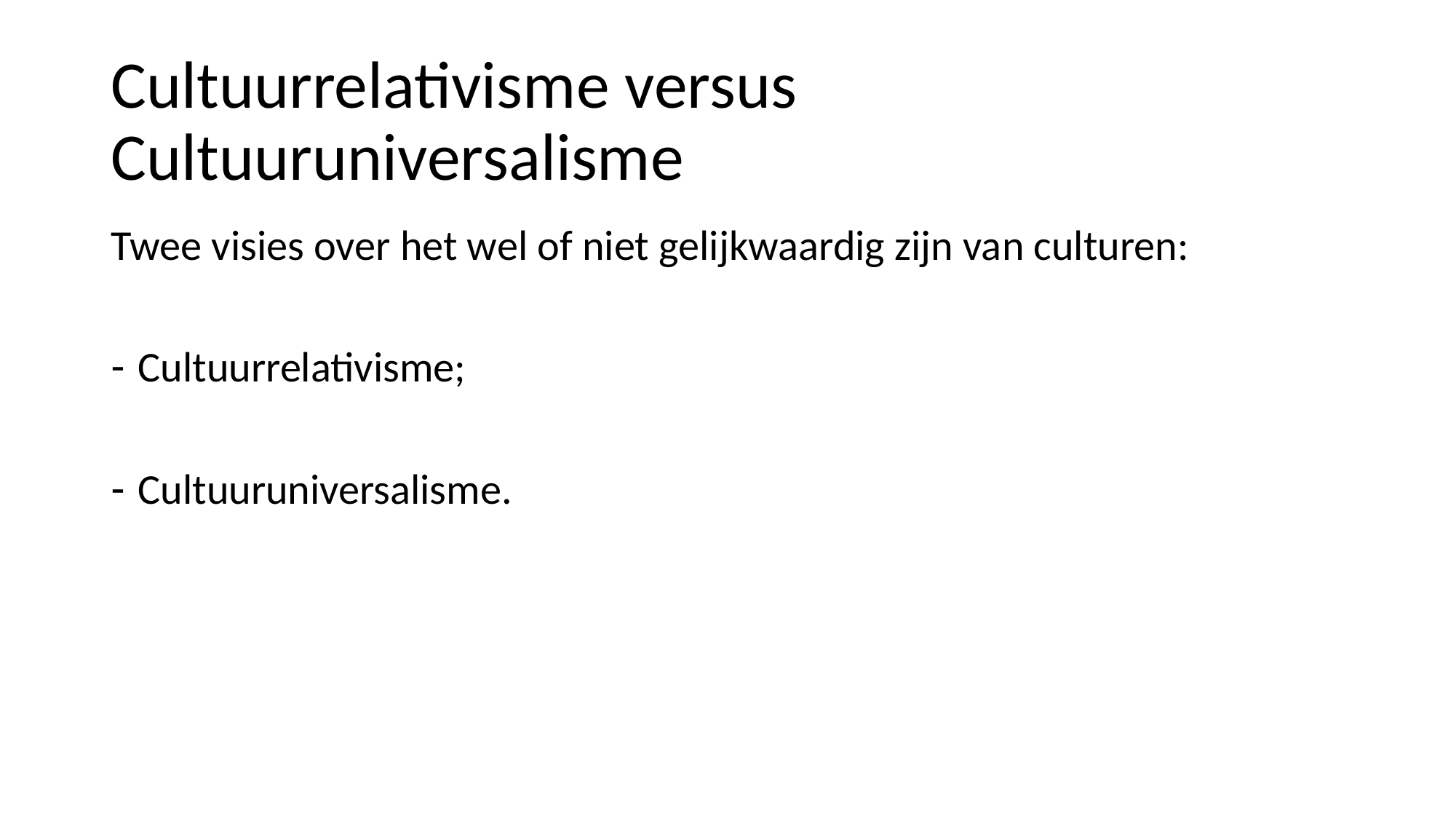

# Cultuurrelativisme versus Cultuuruniversalisme
Twee visies over het wel of niet gelijkwaardig zijn van culturen:

Cultuurrelativisme;

Cultuuruniversalisme.